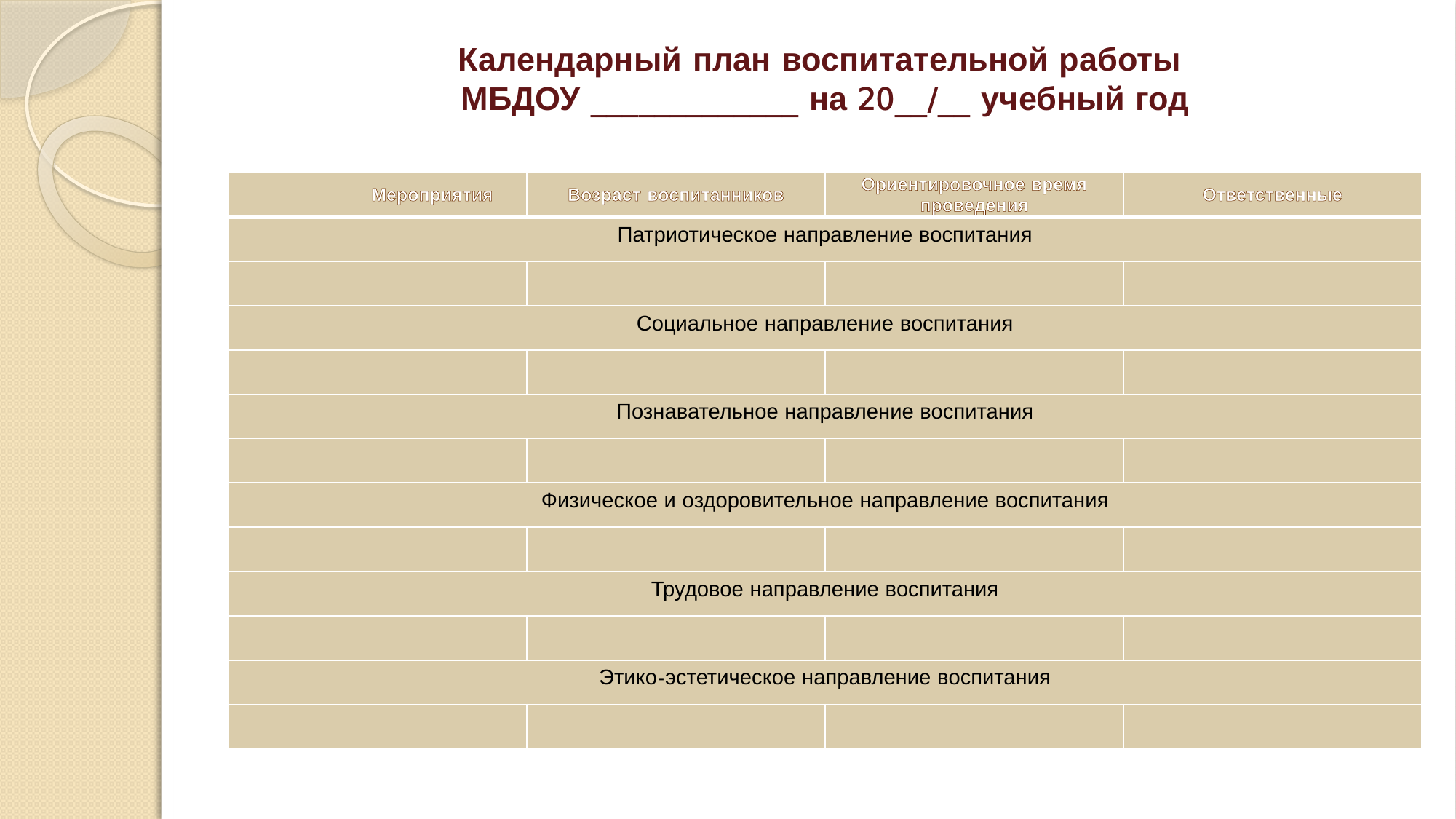

# Календарный план воспитательной работы МБДОУ _____________ на 20__/__ учебный год
| Мероприятия | Возраст воспитанников | Ориентировочное время проведения | Ответственные |
| --- | --- | --- | --- |
| Патриотическое направление воспитания |  |  |  |
|  |  |  |  |
| Социальное направление воспитания |  |  |  |
|  |  |  |  |
| Познавательное направление воспитания |  |  |  |
|  |  |  |  |
| Физическое и оздоровительное направление воспитания |  |  |  |
|  |  |  |  |
| Трудовое направление воспитания |  |  |  |
|  |  |  |  |
| Этико-эстетическое направление воспитания |  |  |  |
|  |  |  |  |